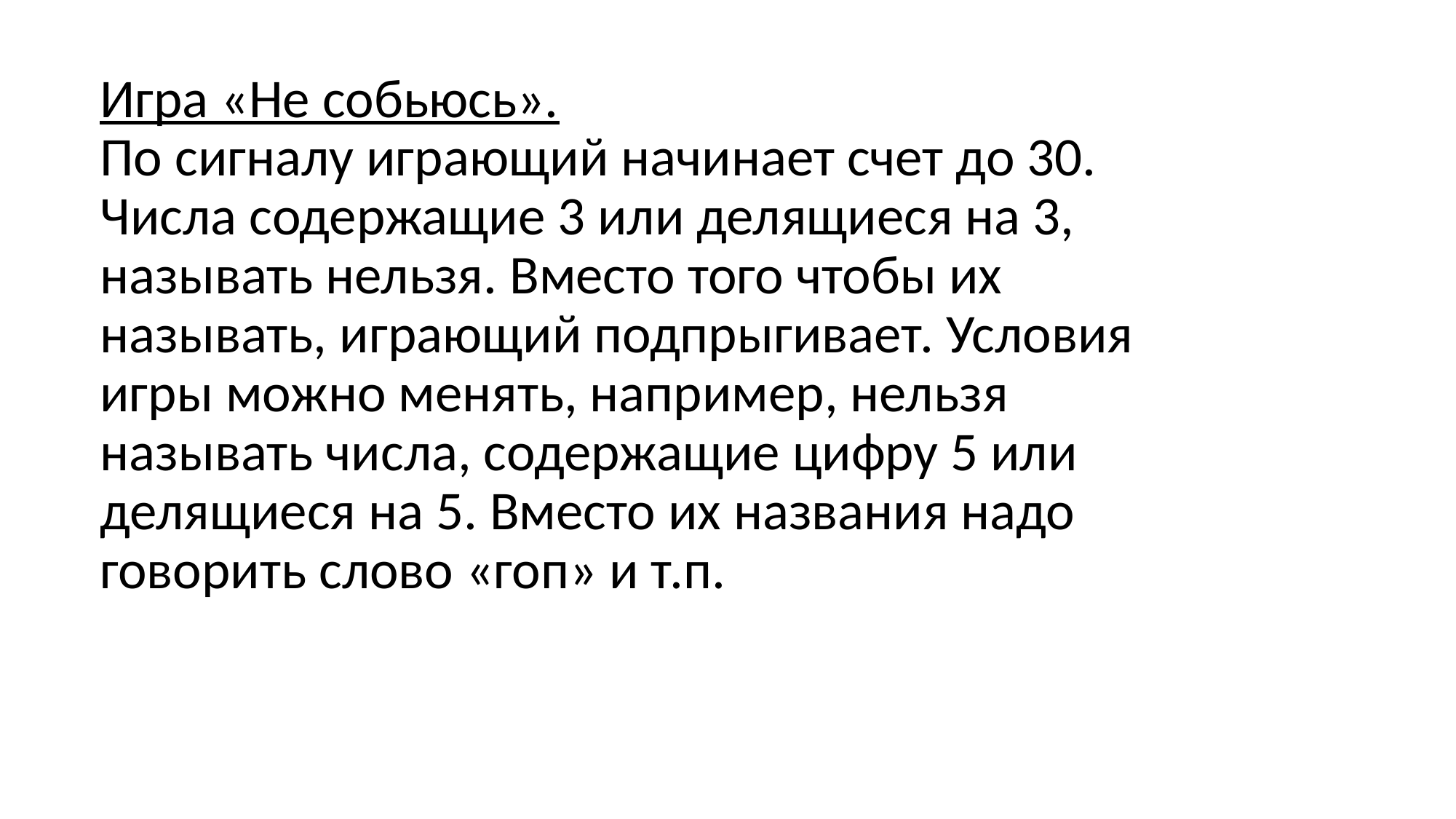

# Игра «Не собьюсь». По сигналу играющий начинает счет до 30. Числа содержащие 3 или делящиеся на 3, называть нельзя. Вместо того чтобы их называть, играющий подпрыгивает. Условия игры можно менять, например, нельзя называть числа, содержащие цифру 5 или делящиеся на 5. Вместо их названия надо говорить слово «гоп» и т.п.